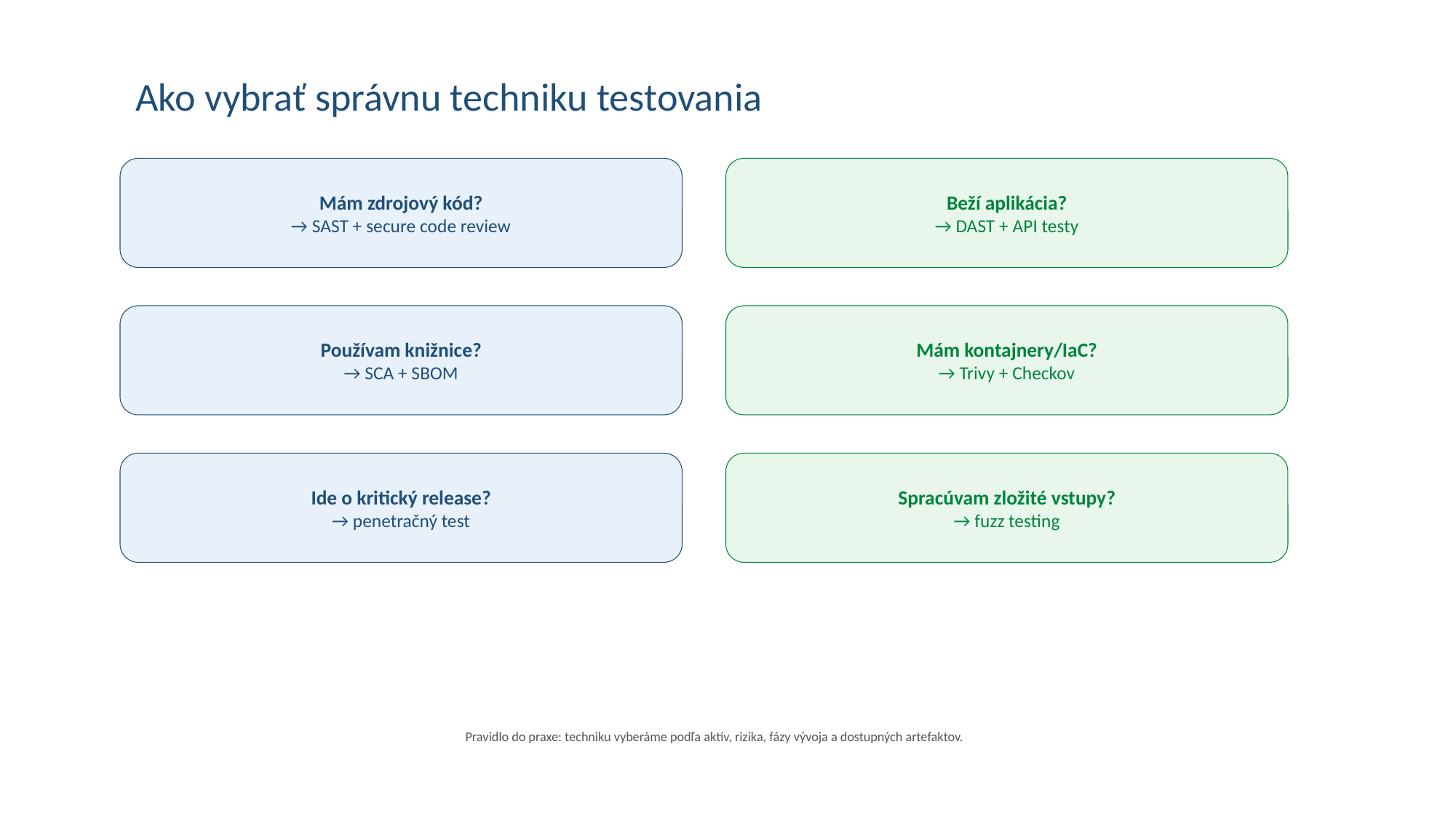

# Ako vybrať správnu techniku testovania
Mám zdrojový kód?
→ SAST + secure code review
Beží aplikácia?
→ DAST + API testy
Používam knižnice?
→ SCA + SBOM
Mám kontajnery/IaC?
→ Trivy + Checkov
Ide o kritický release?
→ penetračný test
Spracúvam zložité vstupy?
→ fuzz testing
Pravidlo do praxe: techniku vyberáme podľa aktív, rizika, fázy vývoja a dostupných artefaktov.